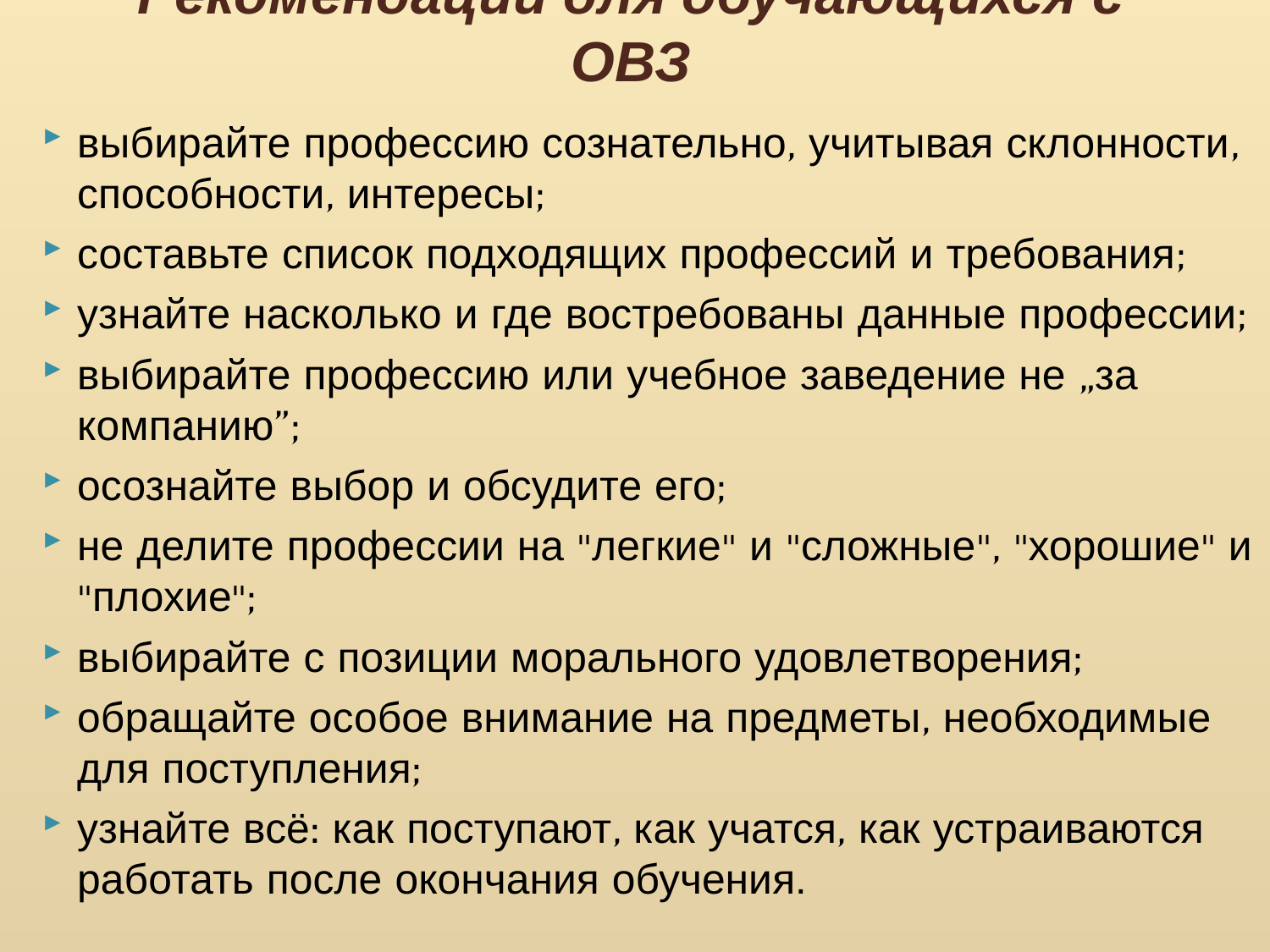

# Рекомендации для обучающихся с ОВЗ
выбирайте профессию сознательно, учитывая склонности, способности, интересы;
составьте список подходящих профессий и требования;
узнайте насколько и где востребованы данные профессии;
выбирайте профессию или учебное заведение не „за компанию”;
осознайте выбор и обсудите его;
не делите профессии на "легкие" и "сложные", "хорошие" и "плохие";
выбирайте с позиции морального удовлетворения;
обращайте особое внимание на предметы, необходимые для поступления;
узнайте всё: как поступают, как учатся, как устраиваются работать после окончания обучения.